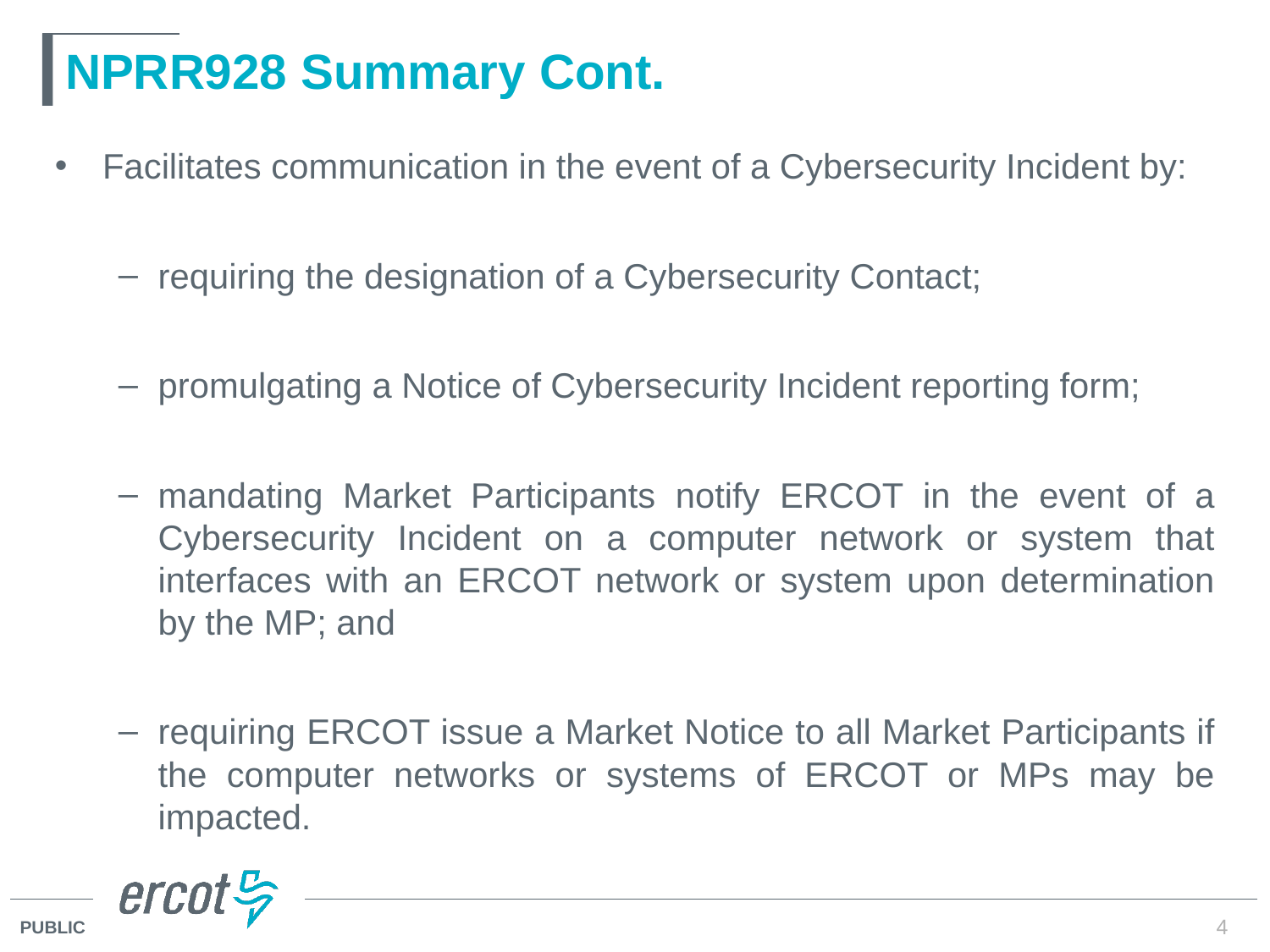

# NPRR928 Summary Cont.
Facilitates communication in the event of a Cybersecurity Incident by:

requiring the designation of a Cybersecurity Contact;

promulgating a Notice of Cybersecurity Incident reporting form;

mandating Market Participants notify ERCOT in the event of a Cybersecurity Incident on a computer network or system that interfaces with an ERCOT network or system upon determination by the MP; and

requiring ERCOT issue a Market Notice to all Market Participants if the computer networks or systems of ERCOT or MPs may be impacted.
4